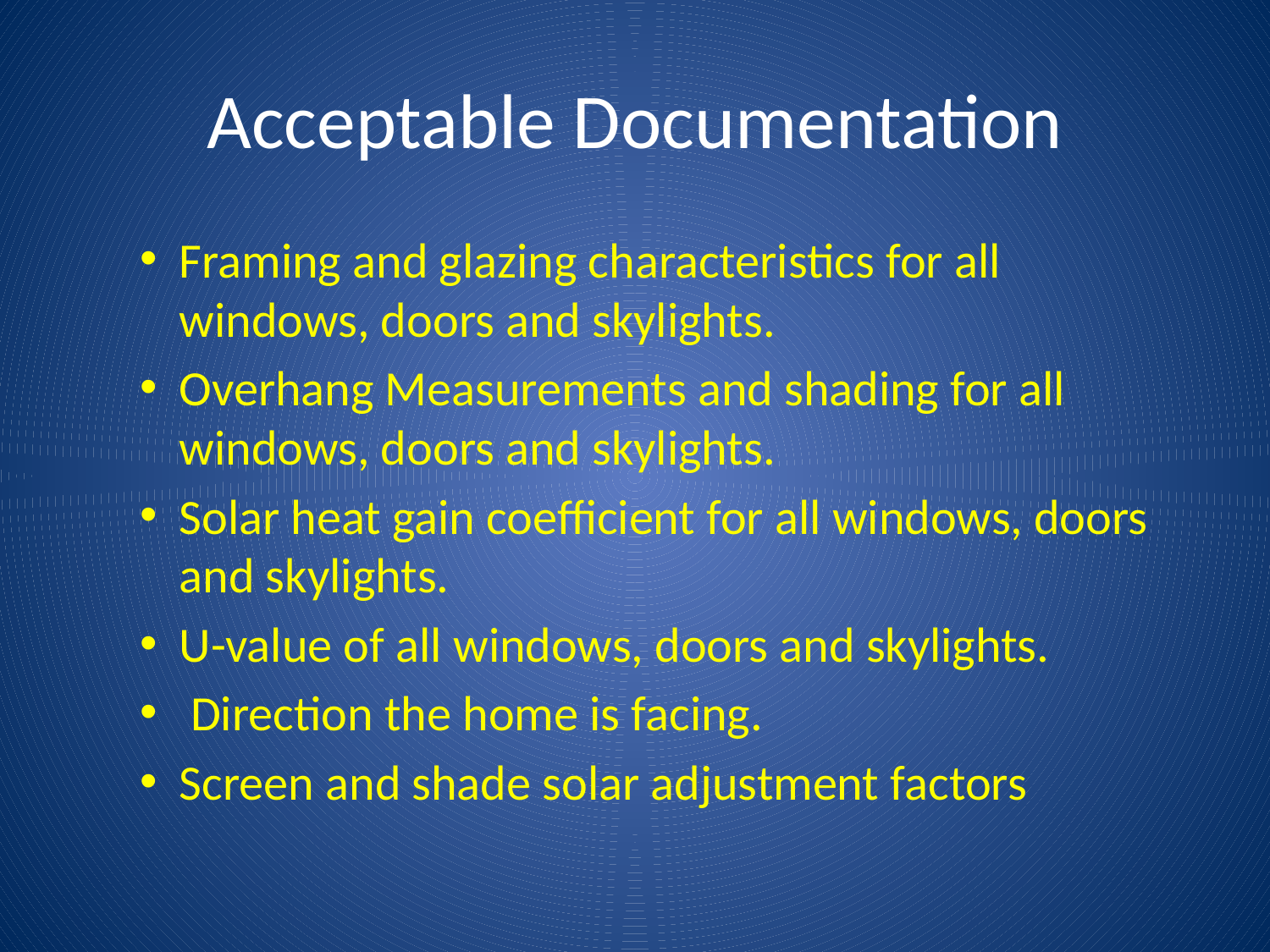

# Acceptable Documentation
Framing and glazing characteristics for all windows, doors and skylights.
Overhang Measurements and shading for all windows, doors and skylights.
Solar heat gain coefficient for all windows, doors and skylights.
U-value of all windows, doors and skylights.
 Direction the home is facing.
Screen and shade solar adjustment factors